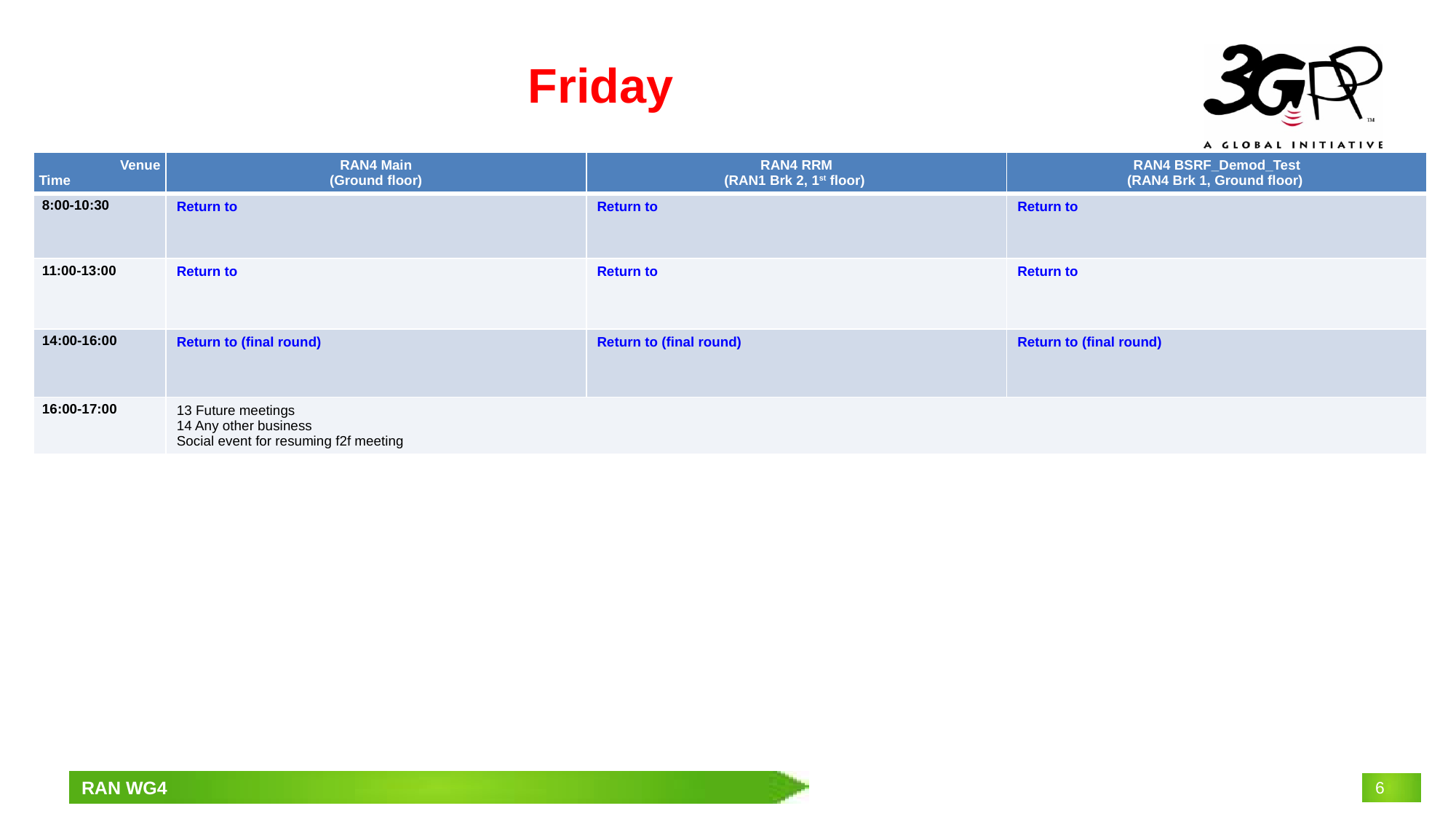

# Friday
| Venue Time | RAN4 Main (Ground floor) | RAN4 RRM (RAN1 Brk 2, 1st floor) | RAN4 BSRF\_Demod\_Test (RAN4 Brk 1, Ground floor) |
| --- | --- | --- | --- |
| 8:00-10:30 | Return to | Return to | Return to |
| 11:00-13:00 | Return to | Return to | Return to |
| 14:00-16:00 | Return to (final round) | Return to (final round) | Return to (final round) |
| 16:00-17:00 | 13 Future meetings 14 Any other business Social event for resuming f2f meeting |  |  |